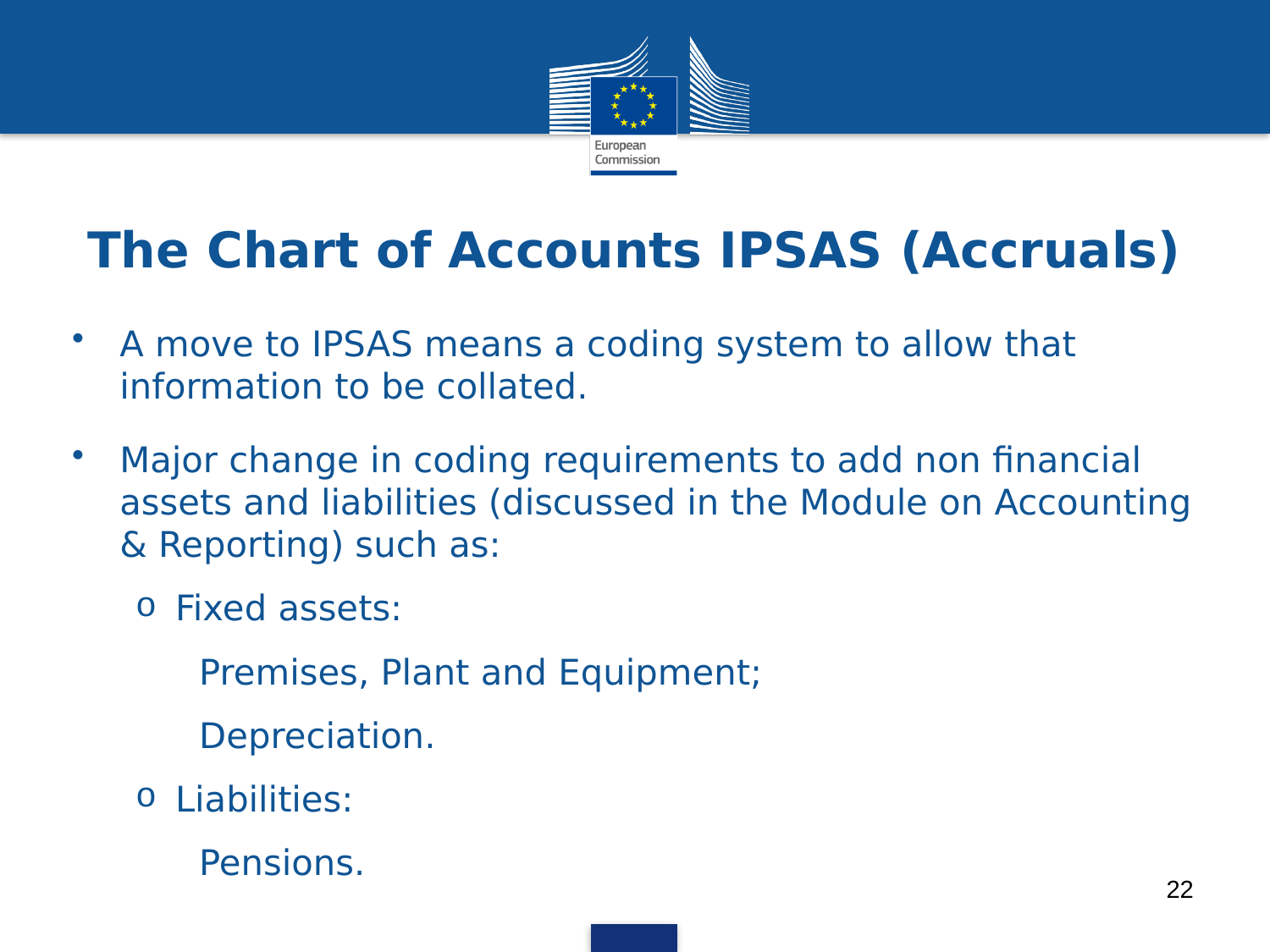

# The Chart of Accounts IPSAS (Accruals)
A move to IPSAS means a coding system to allow that information to be collated.
Major change in coding requirements to add non financial assets and liabilities (discussed in the Module on Accounting & Reporting) such as:
Fixed assets:
Premises, Plant and Equipment;
Depreciation.
Liabilities:
Pensions.

22